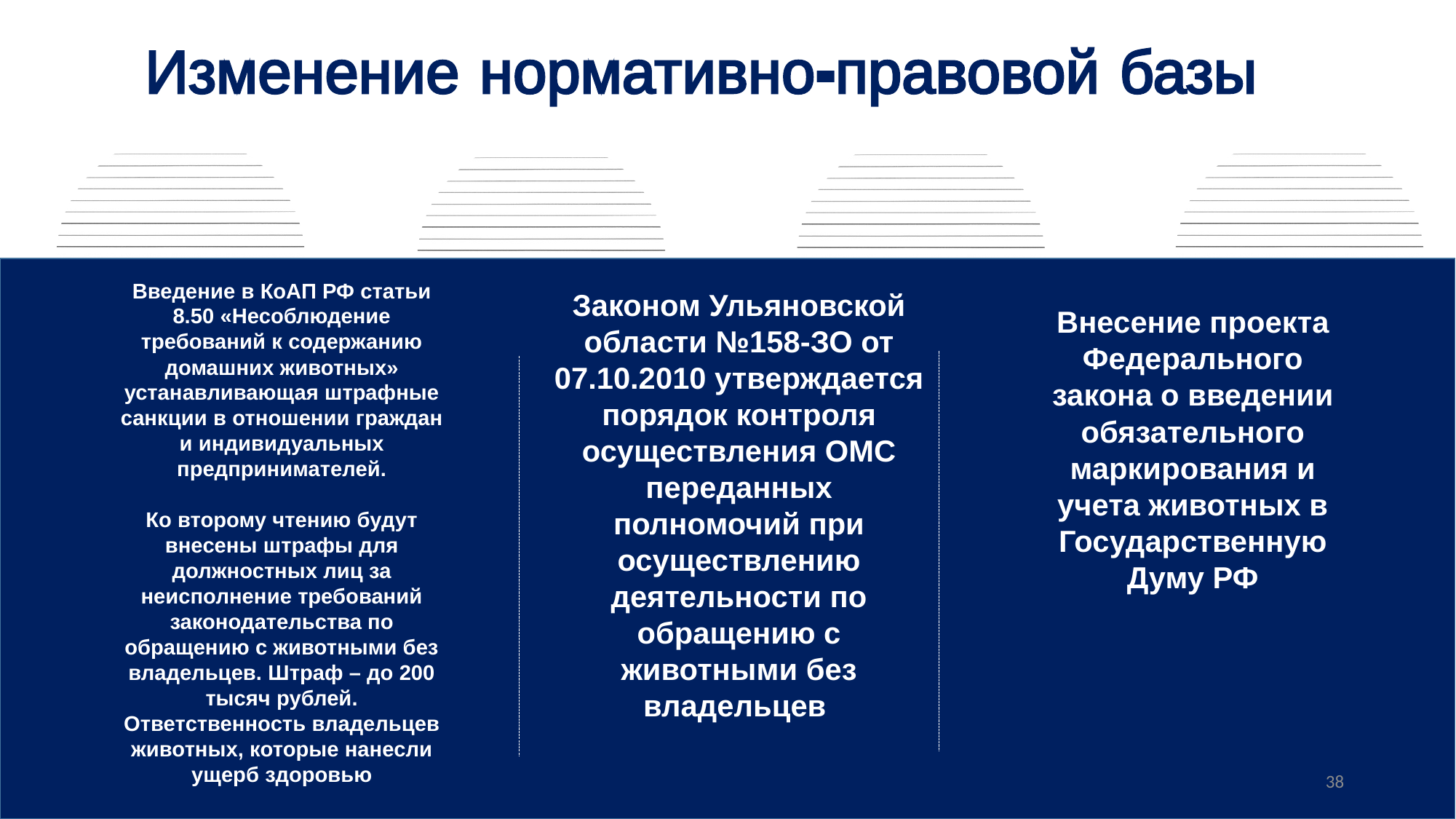

Изменение нормативно-правовой базы

Введение в КоАП РФ статьи 8.50 «Несоблюдение требований к содержанию домашних животных» устанавливающая штрафные санкции в отношении граждан и индивидуальных предпринимателей.

Ко второму чтению будут внесены штрафы для должностных лиц за неисполнение требований законодательства по обращению с животными без владельцев. Штраф – до 200 тысяч рублей. Ответственность владельцев животных, которые нанесли ущерб здоровью
Законом Ульяновской области №158-ЗО от 07.10.2010 утверждается порядок контроля осуществления ОМС переданных полномочий при осуществлению деятельности по обращению с животными без владельцев
Внесение проекта Федерального закона о введении обязательного маркирования и учета животных в Государственную Думу РФ
38